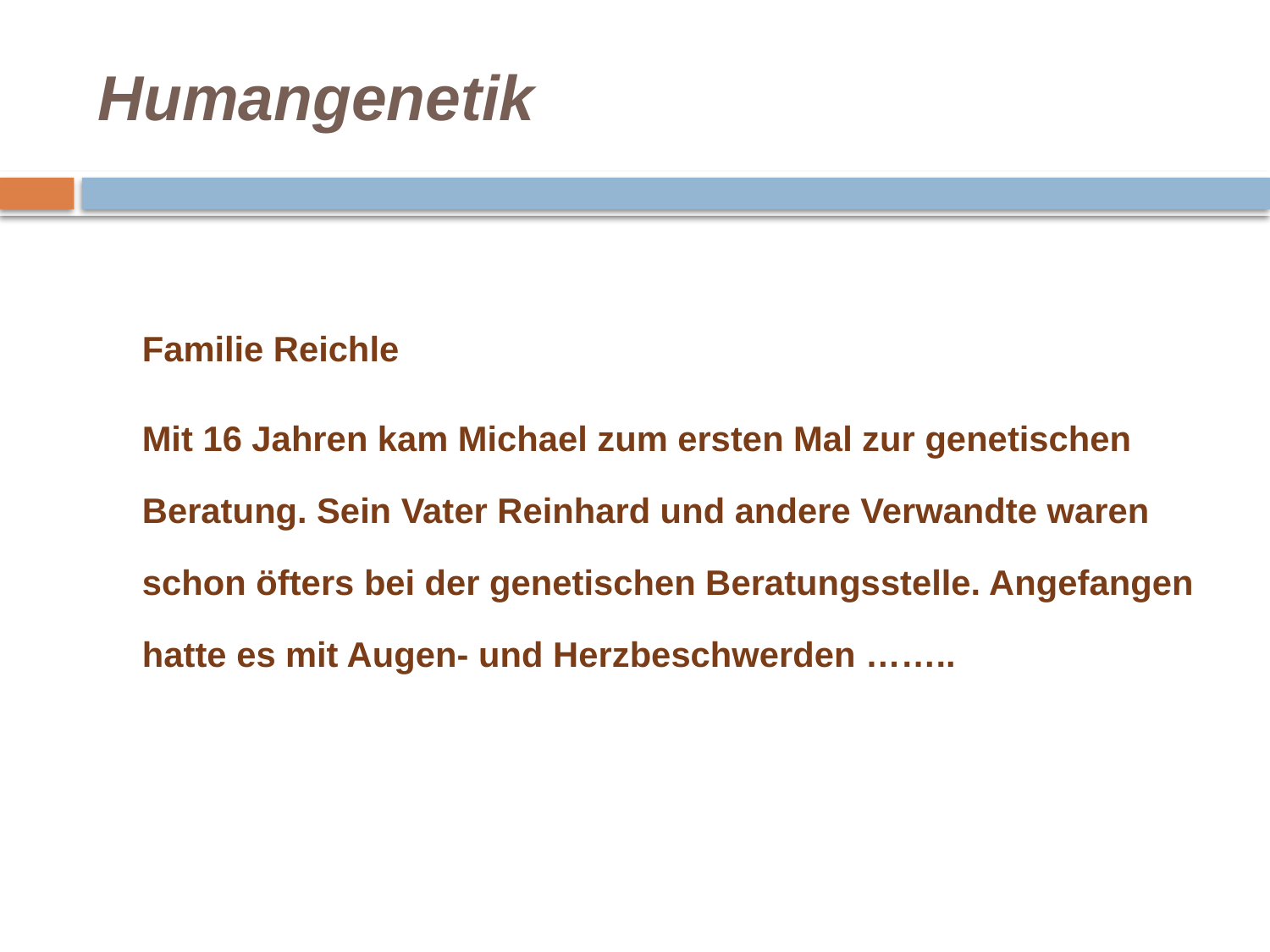

# Humangenetik

 	Familie Reichle
	Mit 16 Jahren kam Michael zum ersten Mal zur genetischen Beratung. Sein Vater Reinhard und andere Verwandte waren schon öfters bei der genetischen Beratungsstelle. Angefangen hatte es mit Augen- und Herzbeschwerden ……..